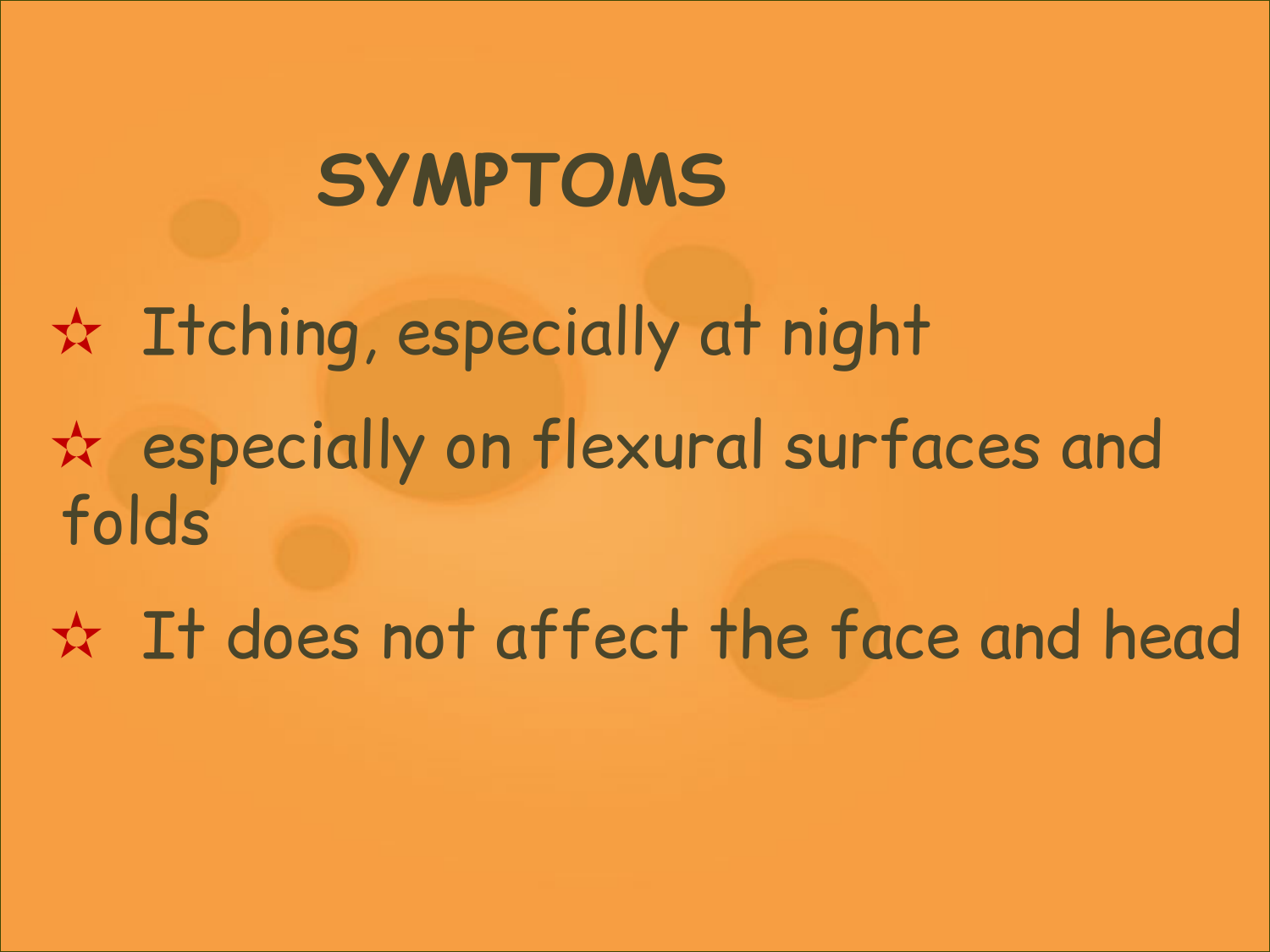

SYMPTOMS

  ✫  Itching, especially at night

  ✫  especially on flexural surfaces and folds

  ✫  It does not affect the face and head

#